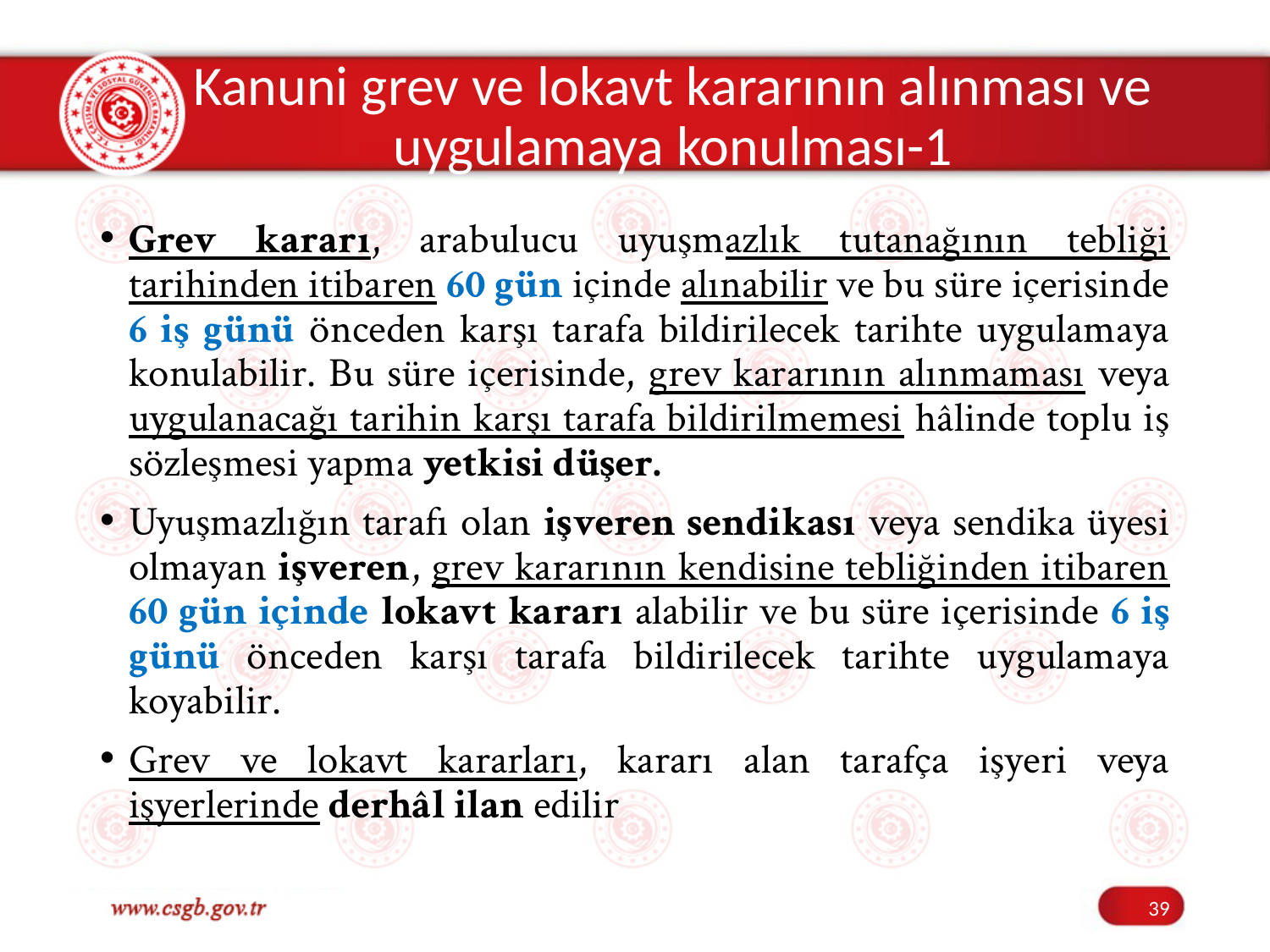

# Kanuni grev ve lokavt kararının alınması ve uygulamaya konulması-1
Grev kararı, arabulucu uyuşmazlık tutanağının tebliği tarihinden itibaren 60 gün içinde alınabilir ve bu süre içerisinde 6 iş günü önceden karşı tarafa bildirilecek tarihte uygulamaya konulabilir. Bu süre içerisinde, grev kararının alınmaması veya uygulanacağı tarihin karşı tarafa bildirilmemesi hâlinde toplu iş sözleşmesi yapma yetkisi düşer.
Uyuşmazlığın tarafı olan işveren sendikası veya sendika üyesi olmayan işveren, grev kararının kendisine tebliğinden itibaren 60 gün içinde lokavt kararı alabilir ve bu süre içerisinde 6 iş günü önceden karşı tarafa bildirilecek tarihte uygulamaya koyabilir.
Grev ve lokavt kararları, kararı alan tarafça işyeri veya işyerlerinde derhâl ilan edilir
39